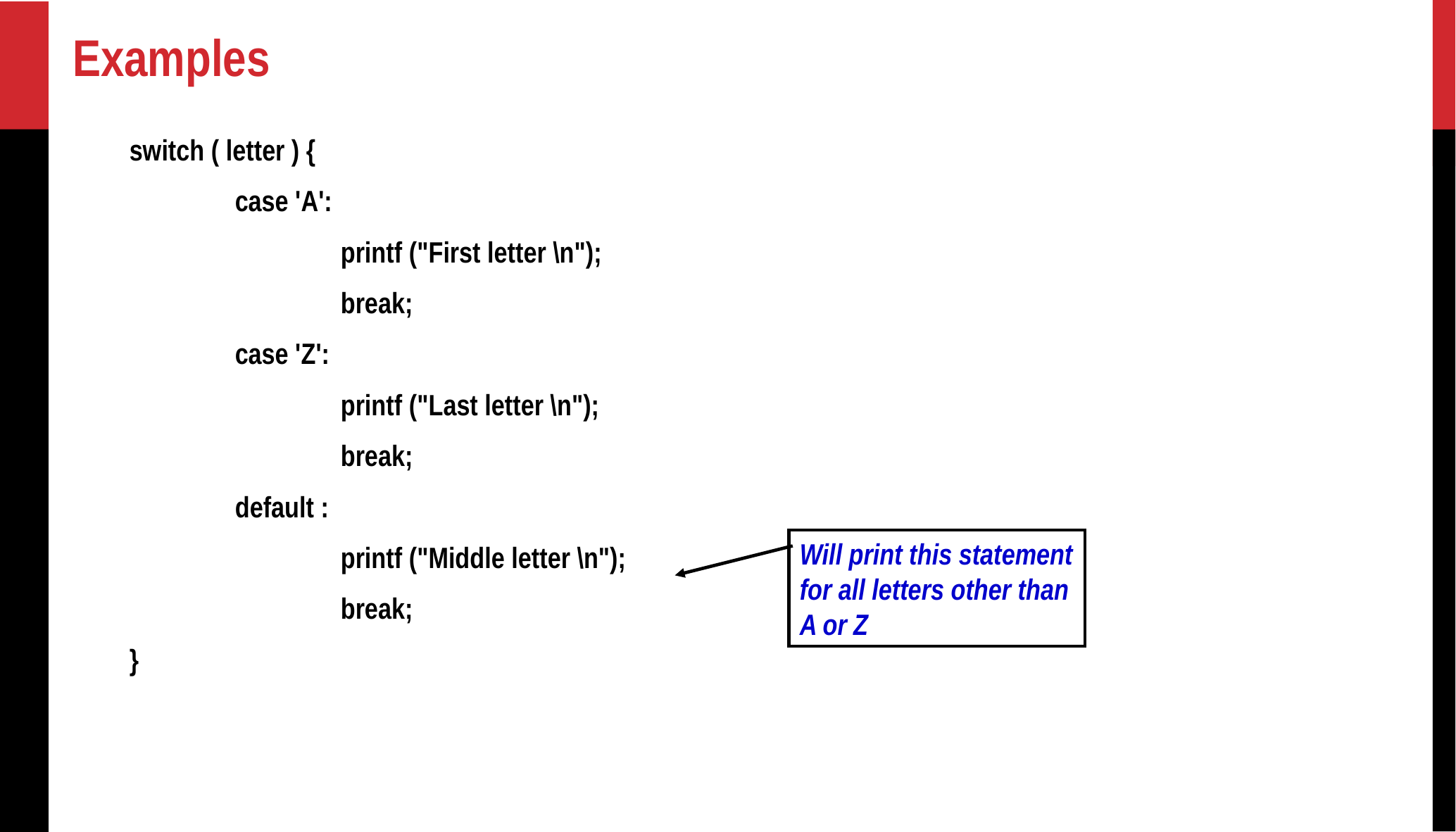

# Examples
switch ( letter ) {
	case 'A':
		printf ("First letter \n");
		break;
	case 'Z':
		printf ("Last letter \n");
		break;
	default :
		printf ("Middle letter \n");
		break;
}
Will print this statement
for all letters other than
A or Z